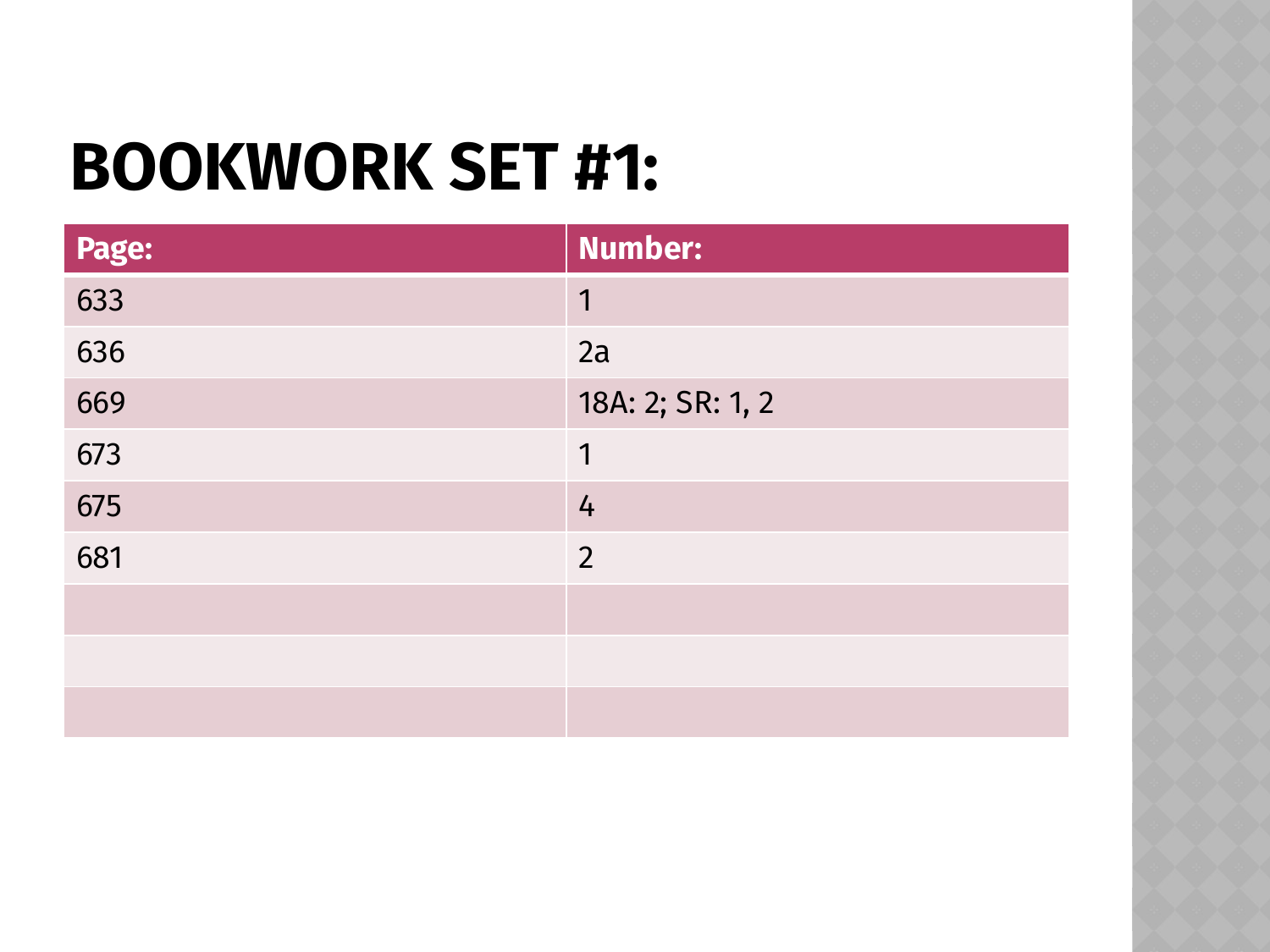

# Bookwork Set #1:
| Page: | Number: |
| --- | --- |
| 633 | 1 |
| 636 | 2a |
| 669 | 18A: 2; SR: 1, 2 |
| 673 | 1 |
| 675 | 4 |
| 681 | 2 |
|  |  |
|  |  |
|  |  |